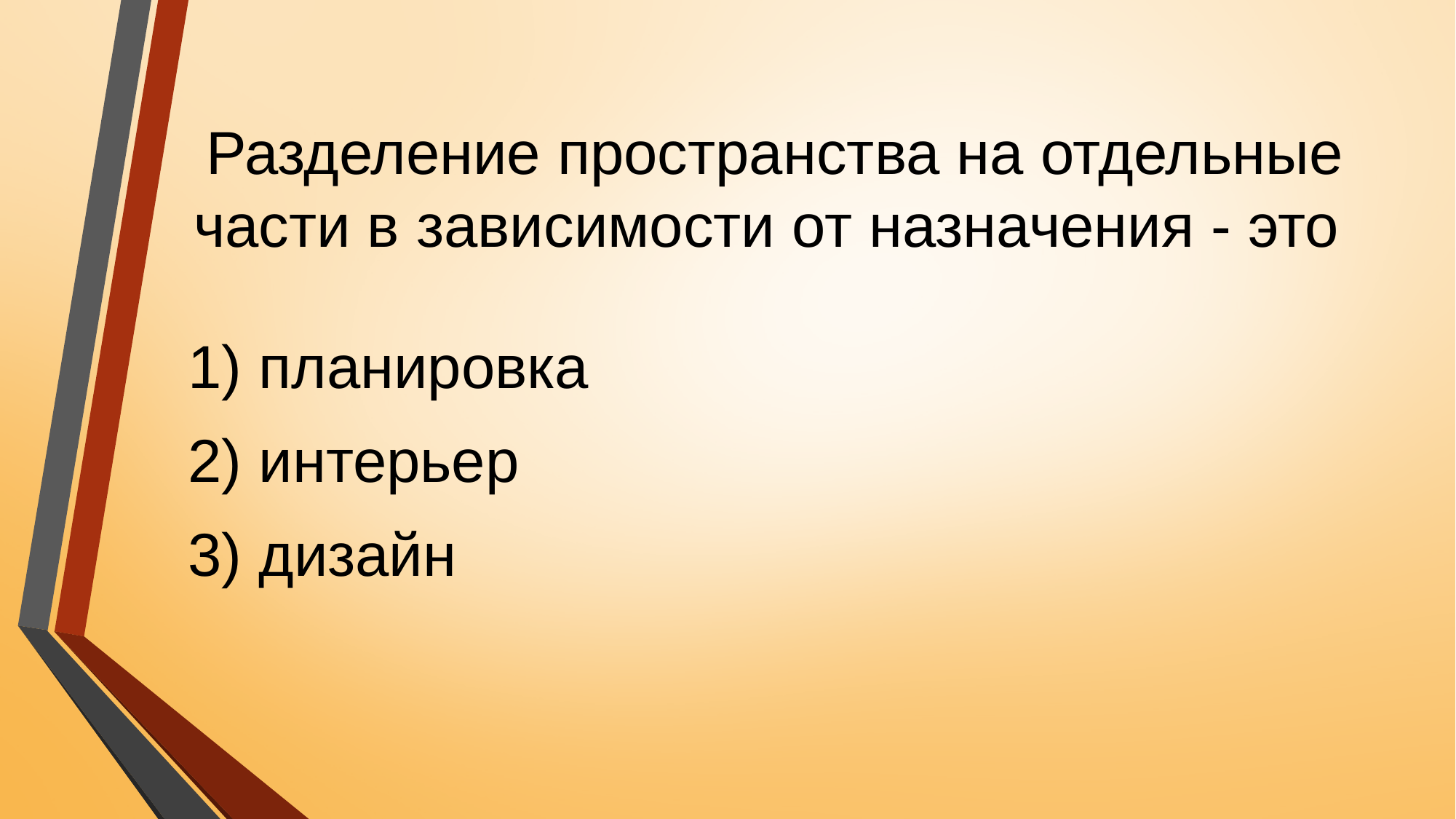

# Разделение пространства на отдельные части в зависимости от назначения - это
1) планировка
2) интерьер
3) дизайн